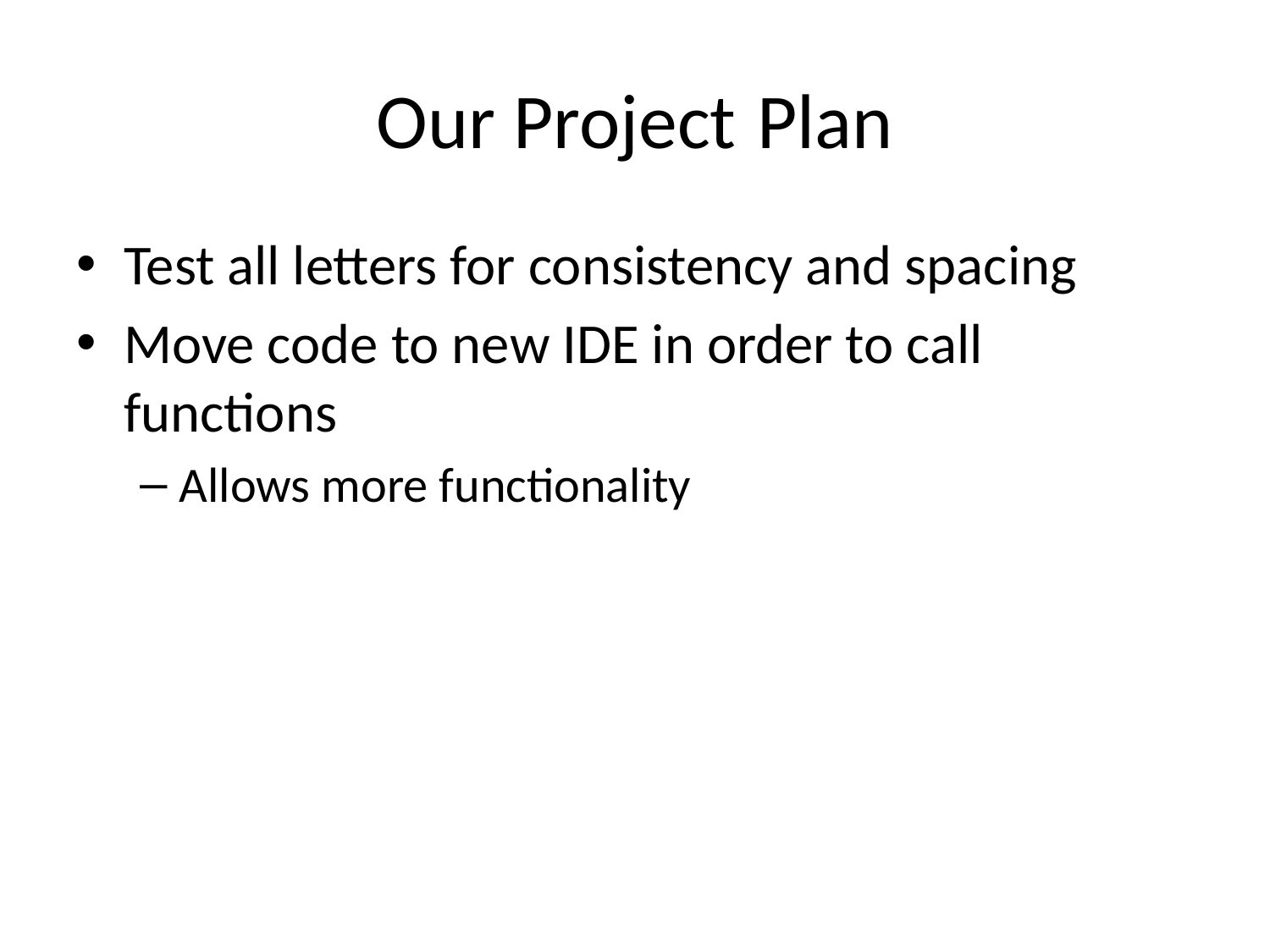

# Our Project	Plan
Test all letters for consistency and spacing
Move code to new IDE in order to call functions
Allows more functionality